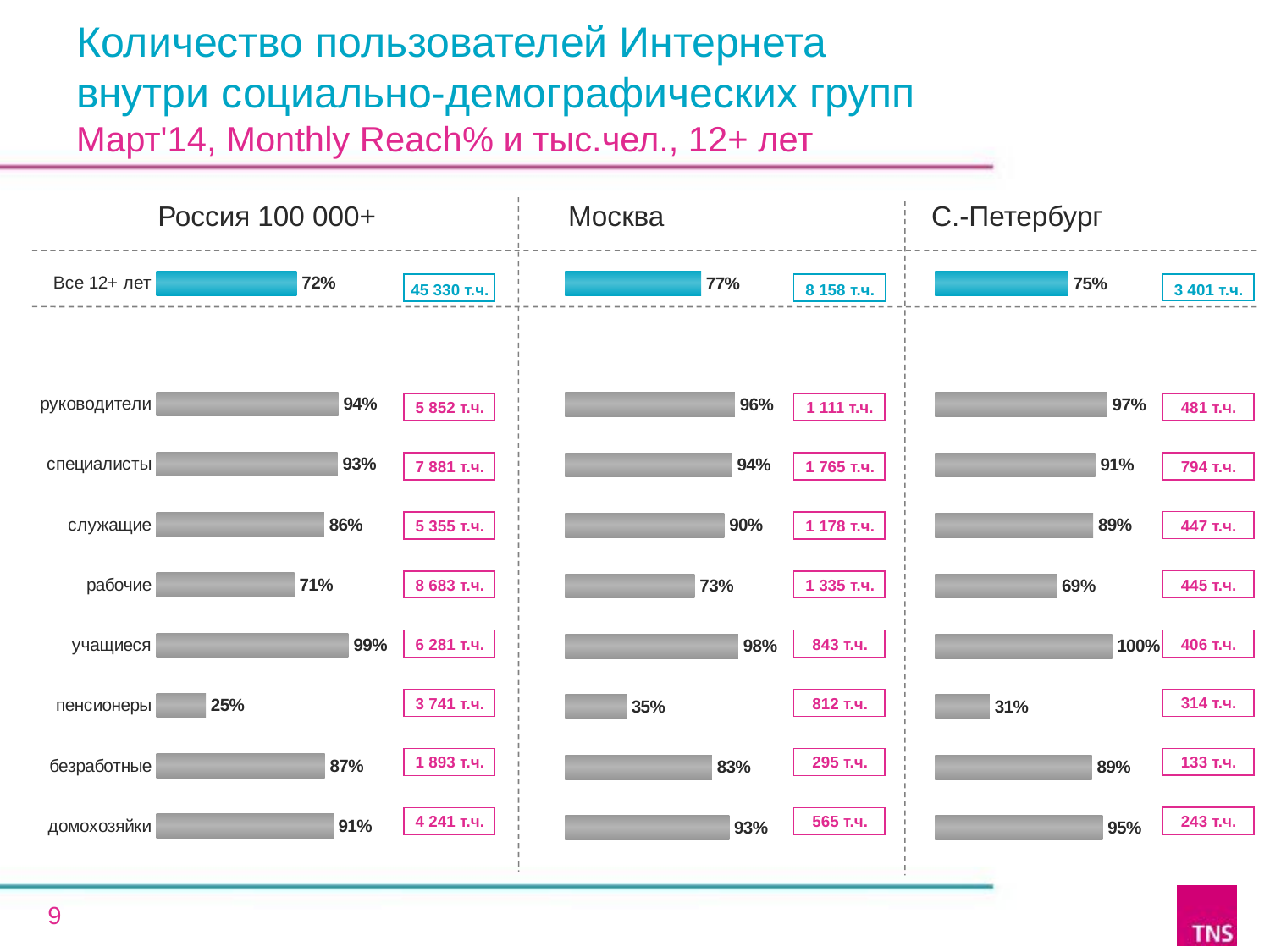

# Количество пользователей Интернета внутри социально-демографических групп Март'14, Monthly Reach% и тыс.чел., 12+ лет
Россия 100 000+
Москва
С.-Петербург

### Chart

| Category | % |
|---|---|
| Все 12+ лет | 72.1 |
|  | None |
| руководители | 93.5 |
| специалисты | 93.0 |
| служащие | 86.2 |
| рабочие | 70.9 |
| учащиеся | 98.6 |
| пенсионеры | 25.4 |
| безработные | 86.5 |
| домохозяйки | 90.9 |

### Chart

| Category | % |
|---|---|
| Все 12+ лет | 76.8 |
|  | None |
| руководители | 95.9 |
| специалисты | 94.3 |
| служащие | 89.9 |
| рабочие | 73.2 |
| учащиеся | 97.8 |
| пенсионеры | 34.7 |
| безработные | 83.0 |
| домохозяйки | 92.7 |

### Chart

| Category | % |
|---|---|
| Все 12+ лет | 75.3 |
|  | None |
| руководители | 97.3 |
| специалисты | 90.5 |
| служащие | 89.3 |
| рабочие | 68.8 |
| учащиеся | 100.0 |
| пенсионеры | 30.8 |
| безработные | 88.6 |
| домохозяйки | 94.7 |
| 3 401 т.ч. |
| --- |
|  |
| 481 т.ч. |
| 794 т.ч. |
| 447 т.ч. |
| 445 т.ч. |
| 406 т.ч. |
| 314 т.ч. |
| 133 т.ч. |
| 243 т.ч. |
| 8 158 т.ч. |
| --- |
|  |
| 1 111 т.ч. |
| 1 765 т.ч. |
| 1 178 т.ч. |
| 1 335 т.ч. |
| 843 т.ч. |
| 812 т.ч. |
| 295 т.ч. |
| 565 т.ч. |
| 45 330 т.ч. |
| --- |
|  |
| 5 852 т.ч. |
| 7 881 т.ч. |
| 5 355 т.ч. |
| 8 683 т.ч. |
| 6 281 т.ч. |
| 3 741 т.ч. |
| 1 893 т.ч. |
| 4 241 т.ч. |

9